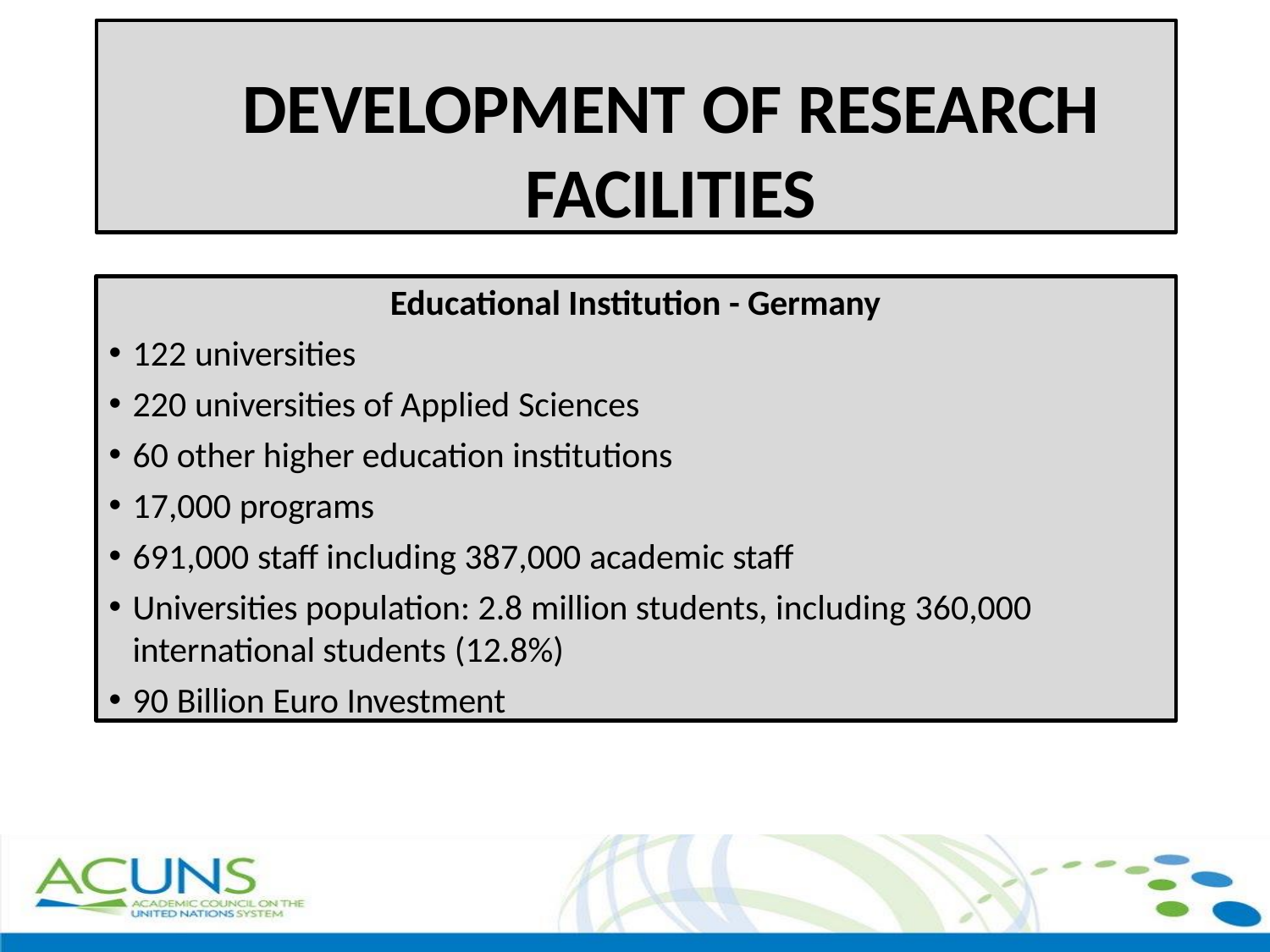

# DEVELOPMENT OF RESEARCH FACILITIES
Educational Institution - Germany
122 universities
220 universities of Applied Sciences
60 other higher education institutions
17,000 programs
691,000 staff including 387,000 academic staff
Universities population: 2.8 million students, including 360,000
international students (12.8%)
90 Billion Euro Investment

7